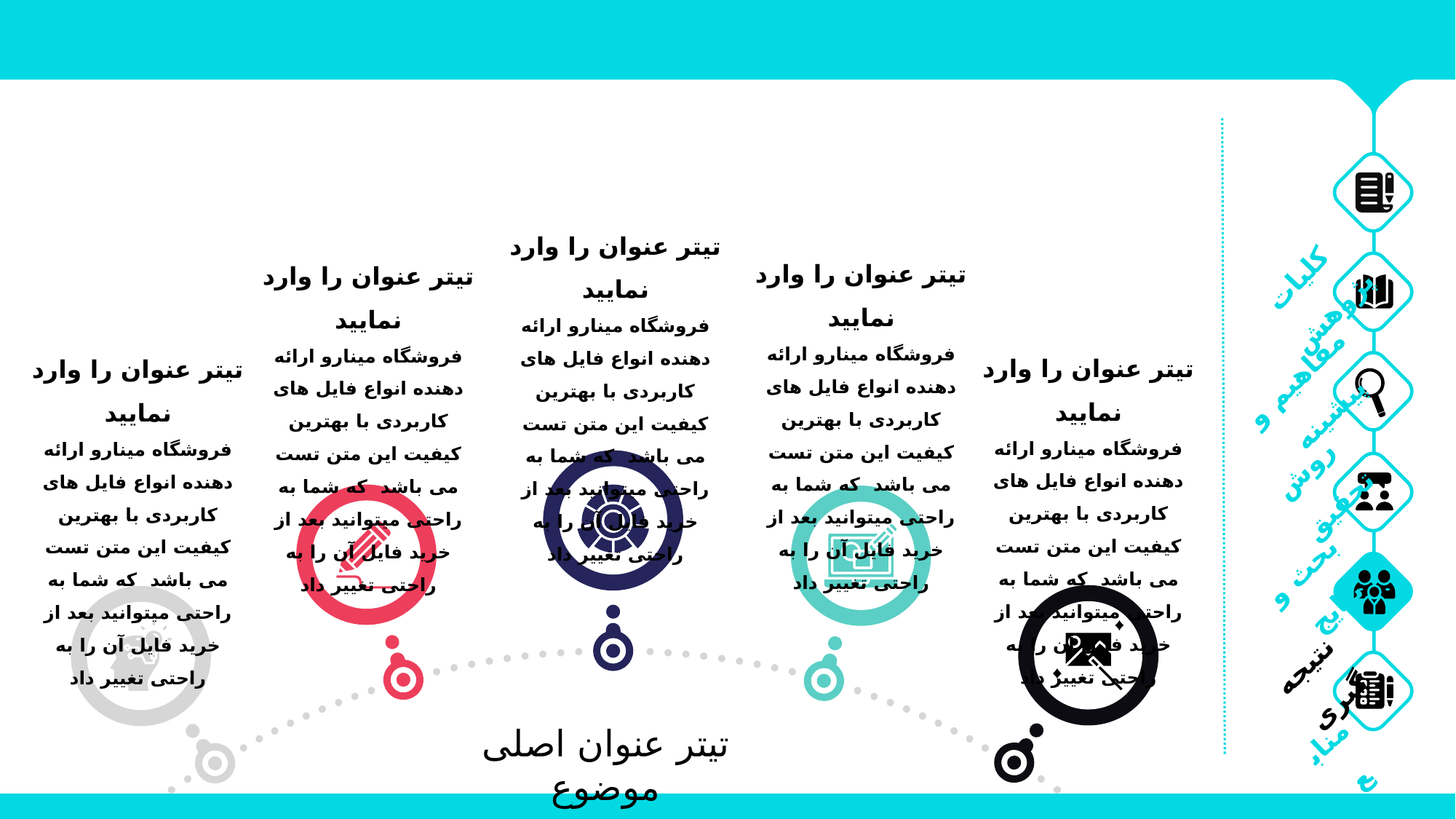

تیتر عنوان را وارد نمایید
فروشگاه مینارو ارائه دهنده انواع فایل های کاربردی با بهترین کیفیت این متن تست می باشد  که شما به راحتی میتوانید بعد از خرید فایل آن را به راحتی تغییر داد
تیتر عنوان را وارد نمایید
فروشگاه مینارو ارائه دهنده انواع فایل های کاربردی با بهترین کیفیت این متن تست می باشد  که شما به راحتی میتوانید بعد از خرید فایل آن را به راحتی تغییر داد
تیتر عنوان را وارد نمایید
فروشگاه مینارو ارائه دهنده انواع فایل های کاربردی با بهترین کیفیت این متن تست می باشد  که شما به راحتی میتوانید بعد از خرید فایل آن را به راحتی تغییر داد
کلیات پژوهش

تیتر عنوان را وارد نمایید
فروشگاه مینارو ارائه دهنده انواع فایل های کاربردی با بهترین کیفیت این متن تست می باشد  که شما به راحتی میتوانید بعد از خرید فایل آن را به راحتی تغییر داد
تیتر عنوان را وارد نمایید
فروشگاه مینارو ارائه دهنده انواع فایل های کاربردی با بهترین کیفیت این متن تست می باشد  که شما به راحتی میتوانید بعد از خرید فایل آن را به راحتی تغییر داد
مفاهیم و پیشینه

روش تحقیق

بحث و نتایج

نتیجه گیری

منابع
تیتر عنوان اصلی موضوع